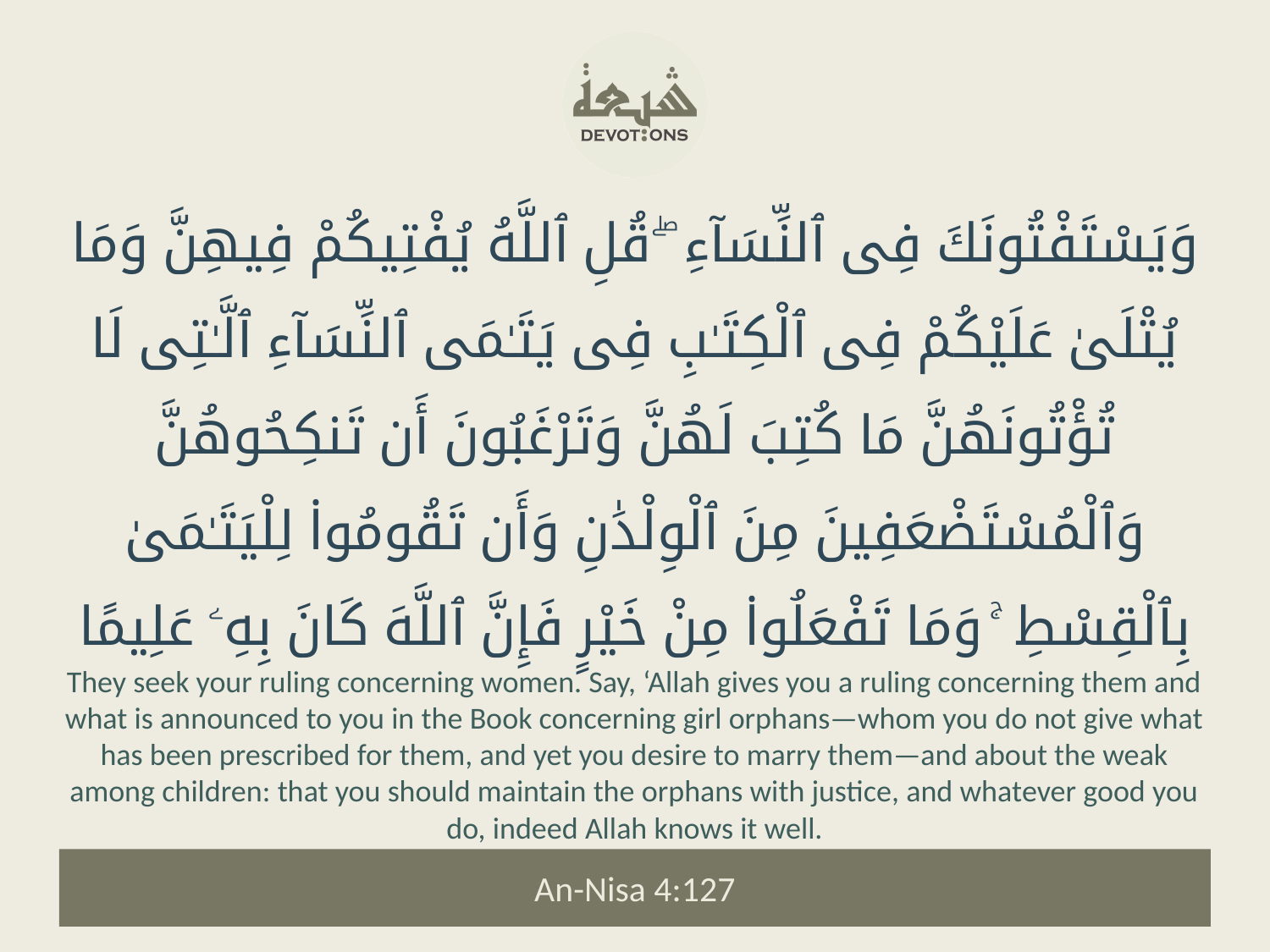

وَيَسْتَفْتُونَكَ فِى ٱلنِّسَآءِ ۖ قُلِ ٱللَّهُ يُفْتِيكُمْ فِيهِنَّ وَمَا يُتْلَىٰ عَلَيْكُمْ فِى ٱلْكِتَـٰبِ فِى يَتَـٰمَى ٱلنِّسَآءِ ٱلَّـٰتِى لَا تُؤْتُونَهُنَّ مَا كُتِبَ لَهُنَّ وَتَرْغَبُونَ أَن تَنكِحُوهُنَّ وَٱلْمُسْتَضْعَفِينَ مِنَ ٱلْوِلْدَٰنِ وَأَن تَقُومُوا۟ لِلْيَتَـٰمَىٰ بِٱلْقِسْطِ ۚ وَمَا تَفْعَلُوا۟ مِنْ خَيْرٍ فَإِنَّ ٱللَّهَ كَانَ بِهِۦ عَلِيمًا
They seek your ruling concerning women. Say, ‘Allah gives you a ruling concerning them and what is announced to you in the Book concerning girl orphans—whom you do not give what has been prescribed for them, and yet you desire to marry them—and about the weak among children: that you should maintain the orphans with justice, and whatever good you do, indeed Allah knows it well.
An-Nisa 4:127